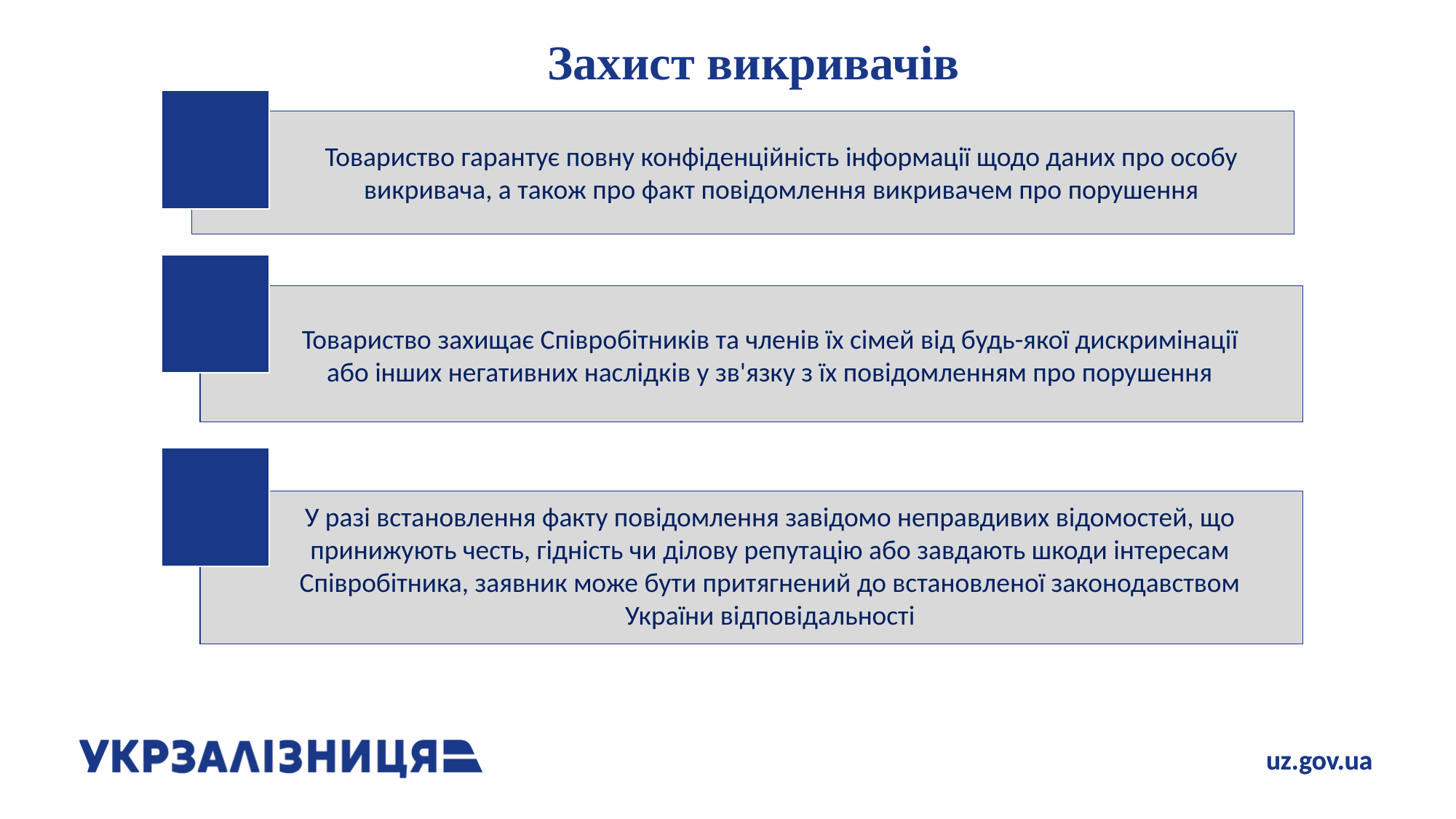

# Захист викривачів

Товариство гарантує повну конфіденційність інформації щодо даних про особу викривача, а також про факт повідомлення викривачем про порушення

Товариство захищає Співробітників та членів їх сімей від будь-якої дискримінації або інших негативних наслідків у зв'язку з їх повідомленням про порушення

У разі встановлення факту повідомлення завідомо неправдивих відомостей, що принижують честь, гідність чи ділову репутацію або завдають шкоди інтересам Співробітника, заявник може бути притягнений до встановленої законодавством України відповідальності